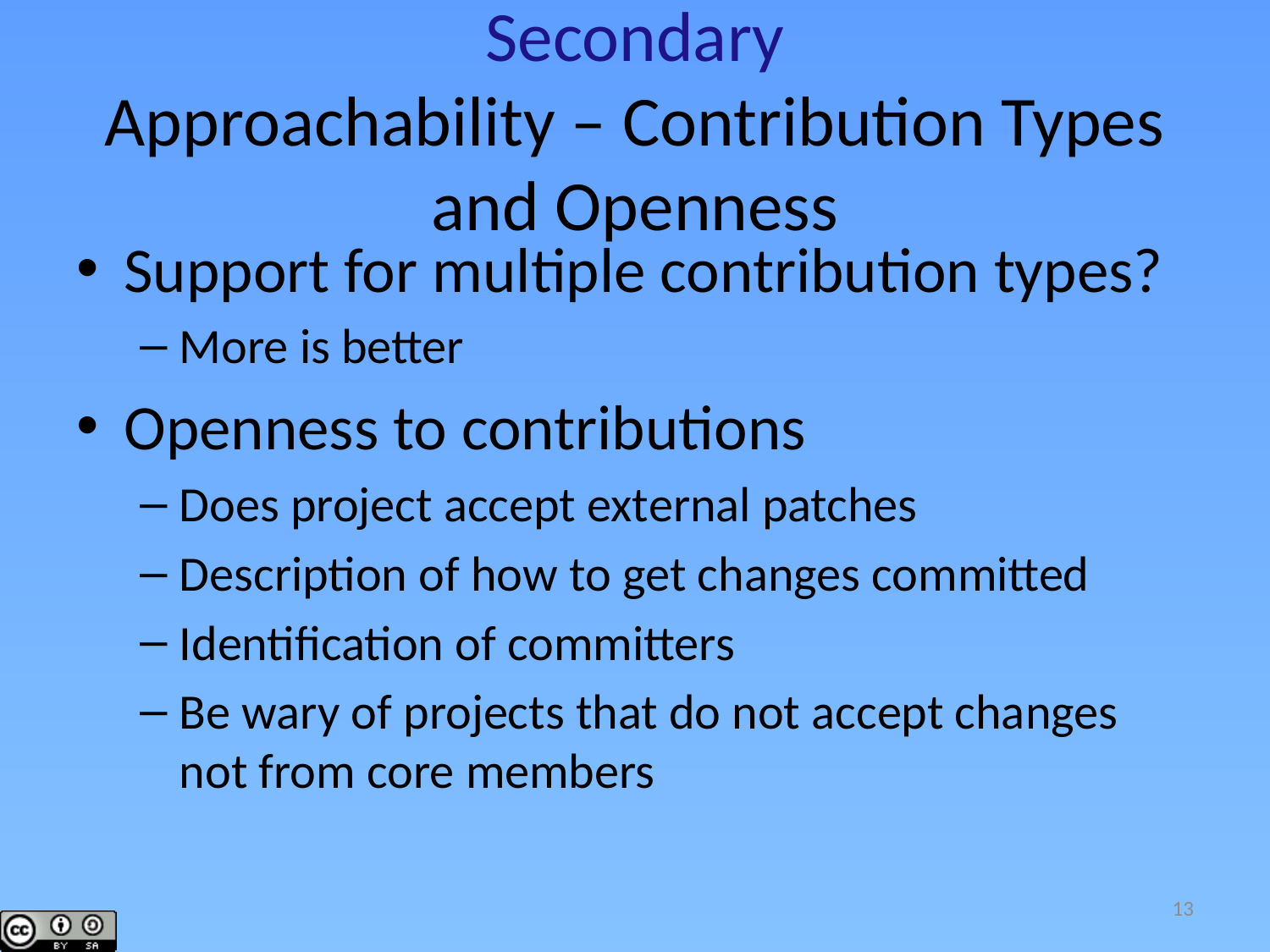

# Secondary Approachability – Contribution Types and Openness
Support for multiple contribution types?
More is better
Openness to contributions
Does project accept external patches
Description of how to get changes committed
Identification of committers
Be wary of projects that do not accept changes not from core members
13